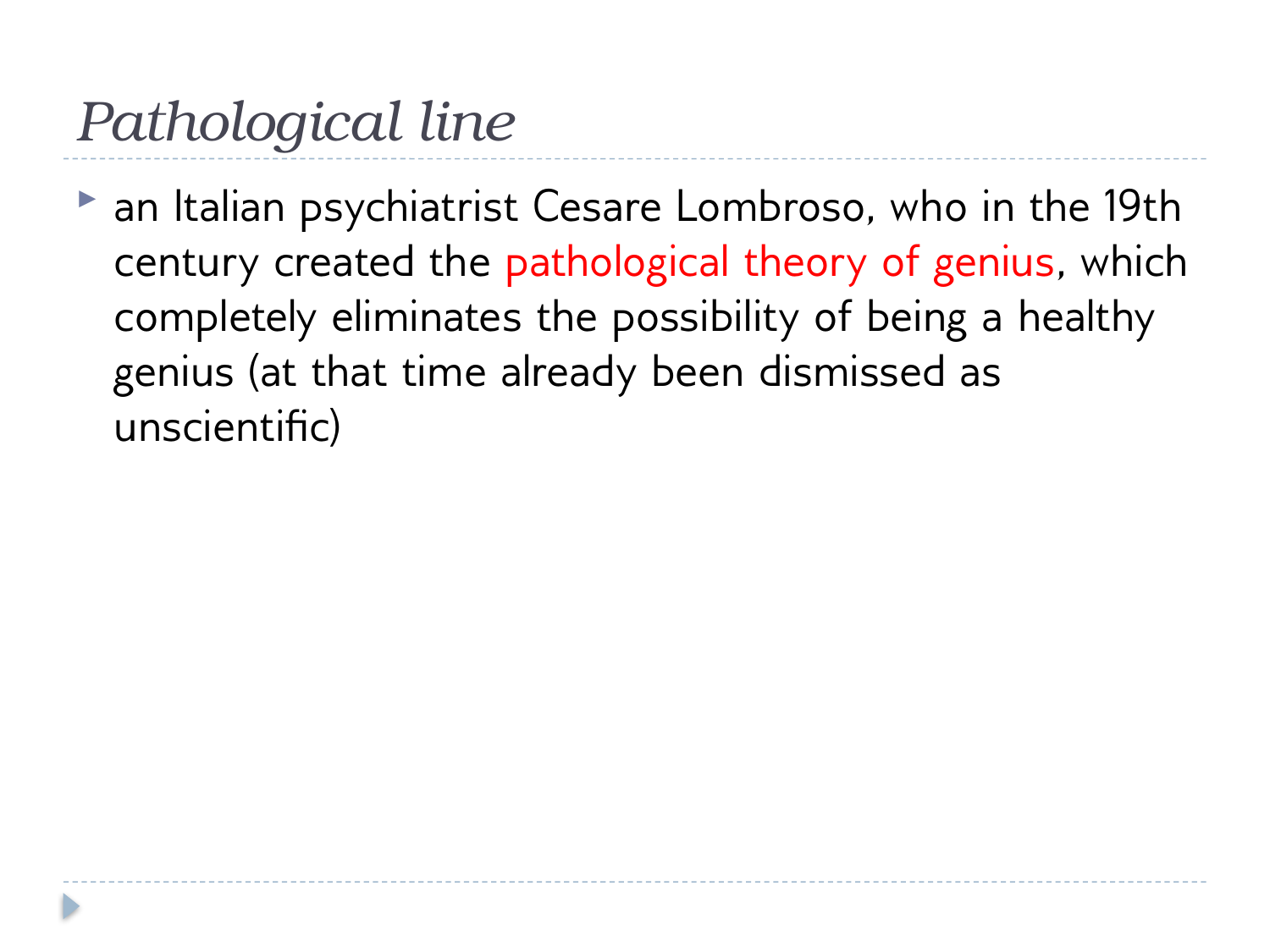

# Pathological line
an Italian psychiatrist Cesare Lombroso, who in the 19th century created the pathological theory of genius, which completely eliminates the possibility of being a healthy genius (at that time already been dismissed as unscientific)